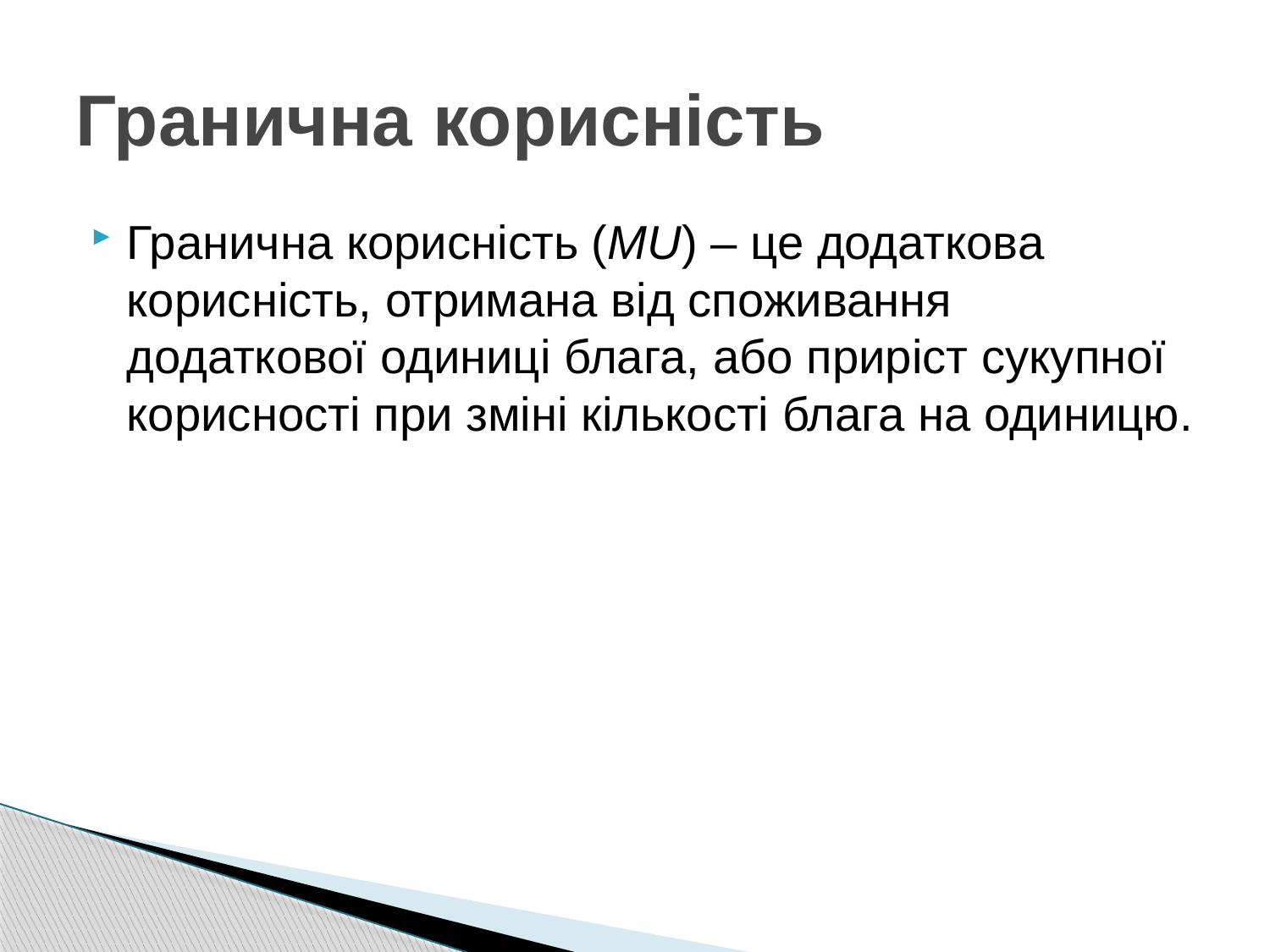

# Гранична корисність
Гранична корисність (MU) – це додаткова корисність, отримана від споживання додаткової одиниці блага, або приріст сукупної корисності при зміні кількості блага на одиницю.